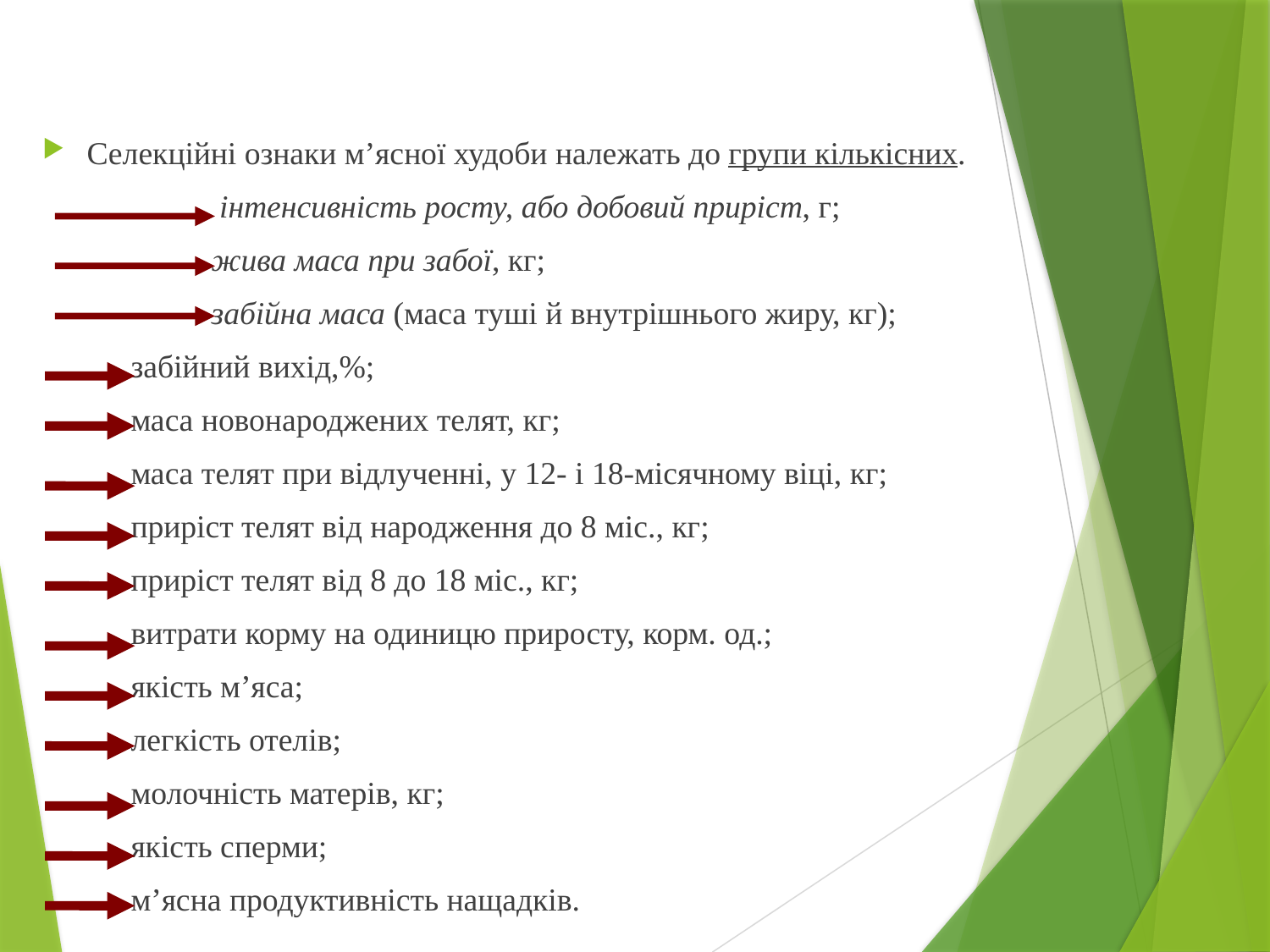

Селекційні ознаки м’ясної худоби належать до групи кількісних.
                      інтенсивність росту, або добовий приріст, г;
                     жива маса при забої, кг;
                     забійна маса (маса туші й внутрішнього жиру, кг);
           забійний вихід,%;
           маса новонароджених телят, кг;
           маса телят при відлученні, у 12- і 18-місячному віці, кг;
           приріст телят від народження до 8 міс., кг;
           приріст телят від 8 до 18 міс., кг;
           витрати корму на одиницю приросту, корм. од.;
           якість м’яса;
           легкість отелів;
           молочність матерів, кг;
           якість сперми;
           м’ясна продуктивність нащадків.